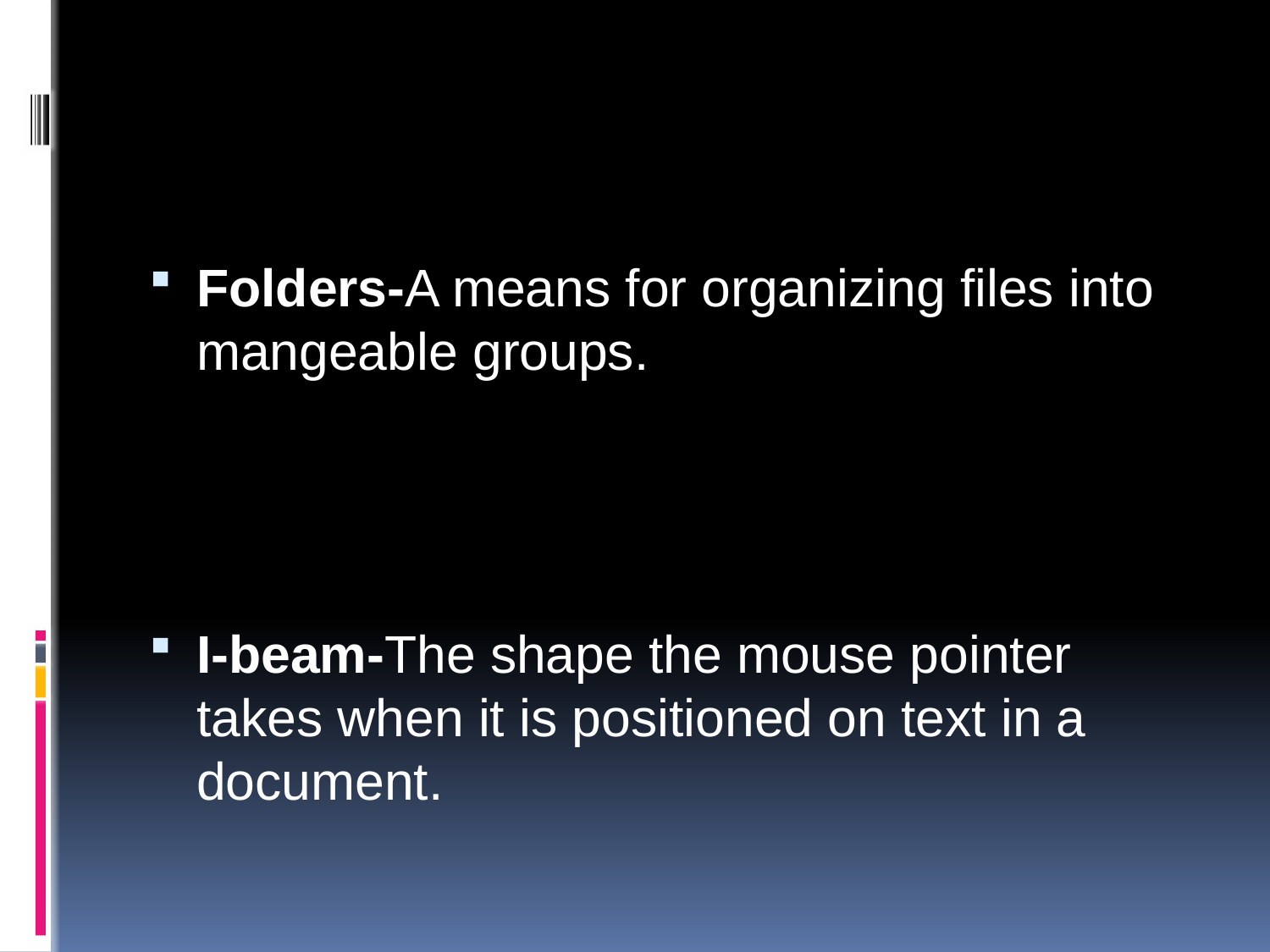

#
Folders-A means for organizing files into mangeable groups.

I-beam-The shape the mouse pointer takes when it is positioned on text in a document.